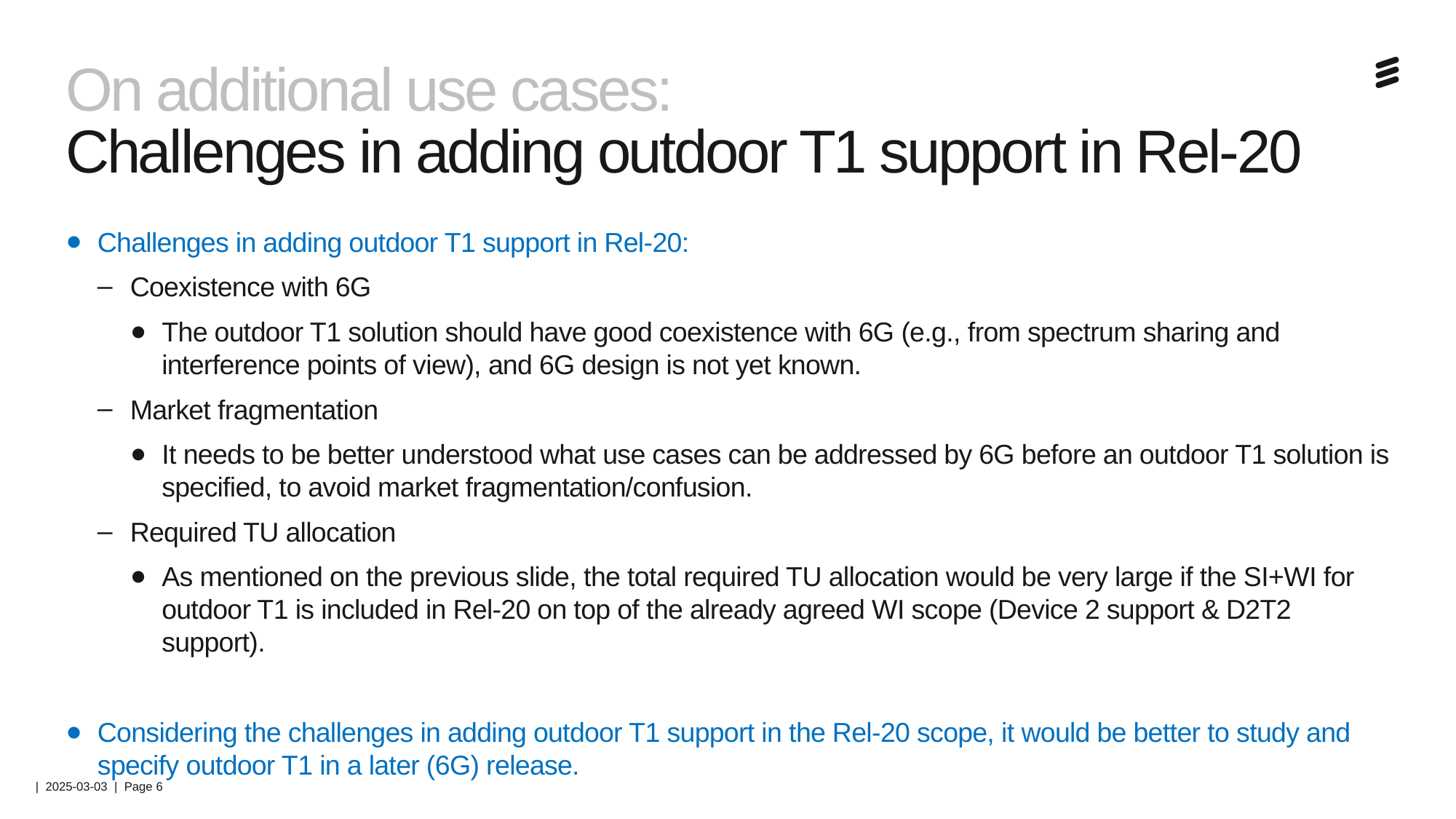

# On additional use cases: Challenges in adding outdoor T1 support in Rel-20
Challenges in adding outdoor T1 support in Rel-20:
Coexistence with 6G
The outdoor T1 solution should have good coexistence with 6G (e.g., from spectrum sharing and interference points of view), and 6G design is not yet known.
Market fragmentation
It needs to be better understood what use cases can be addressed by 6G before an outdoor T1 solution is specified, to avoid market fragmentation/confusion.
Required TU allocation
As mentioned on the previous slide, the total required TU allocation would be very large if the SI+WI for outdoor T1 is included in Rel-20 on top of the already agreed WI scope (Device 2 support & D2T2 support).

Considering the challenges in adding outdoor T1 support in the Rel-20 scope, it would be better to study and specify outdoor T1 in a later (6G) release.